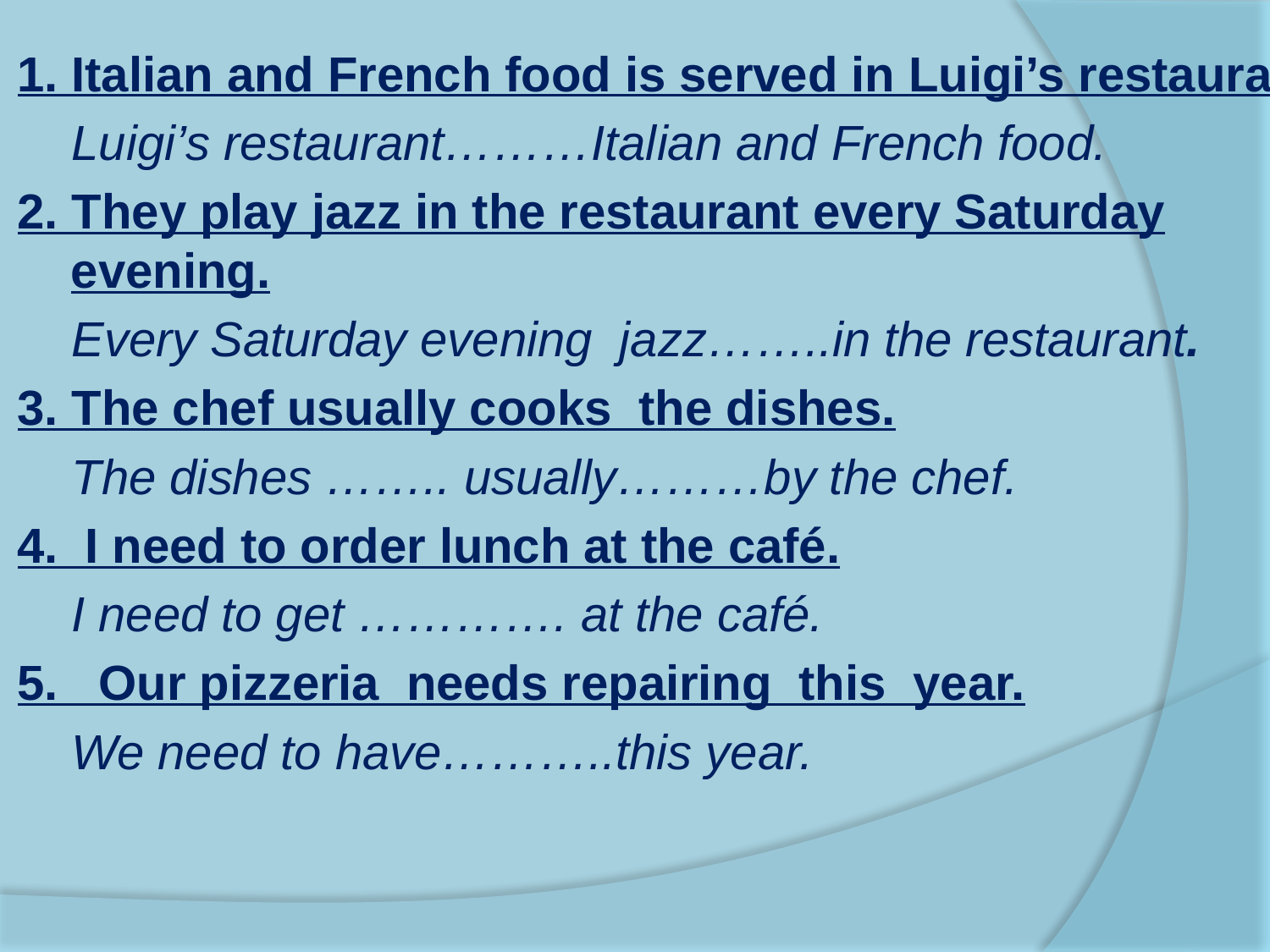

1. Italian and French food is served in Luigi’s restaurant.
    Luigi’s restaurant………Italian and French food.
2. They play jazz in the restaurant every Saturday evening.
    Every Saturday evening  jazz……..in the restaurant.
3. The chef usually cooks  the dishes.
    The dishes …….. usually………by the chef.
4.  I need to order lunch at the café.
    I need to get …………. at the café.
5.   Our pizzeria  needs repairing  this  year.
    We need to have………..this year.